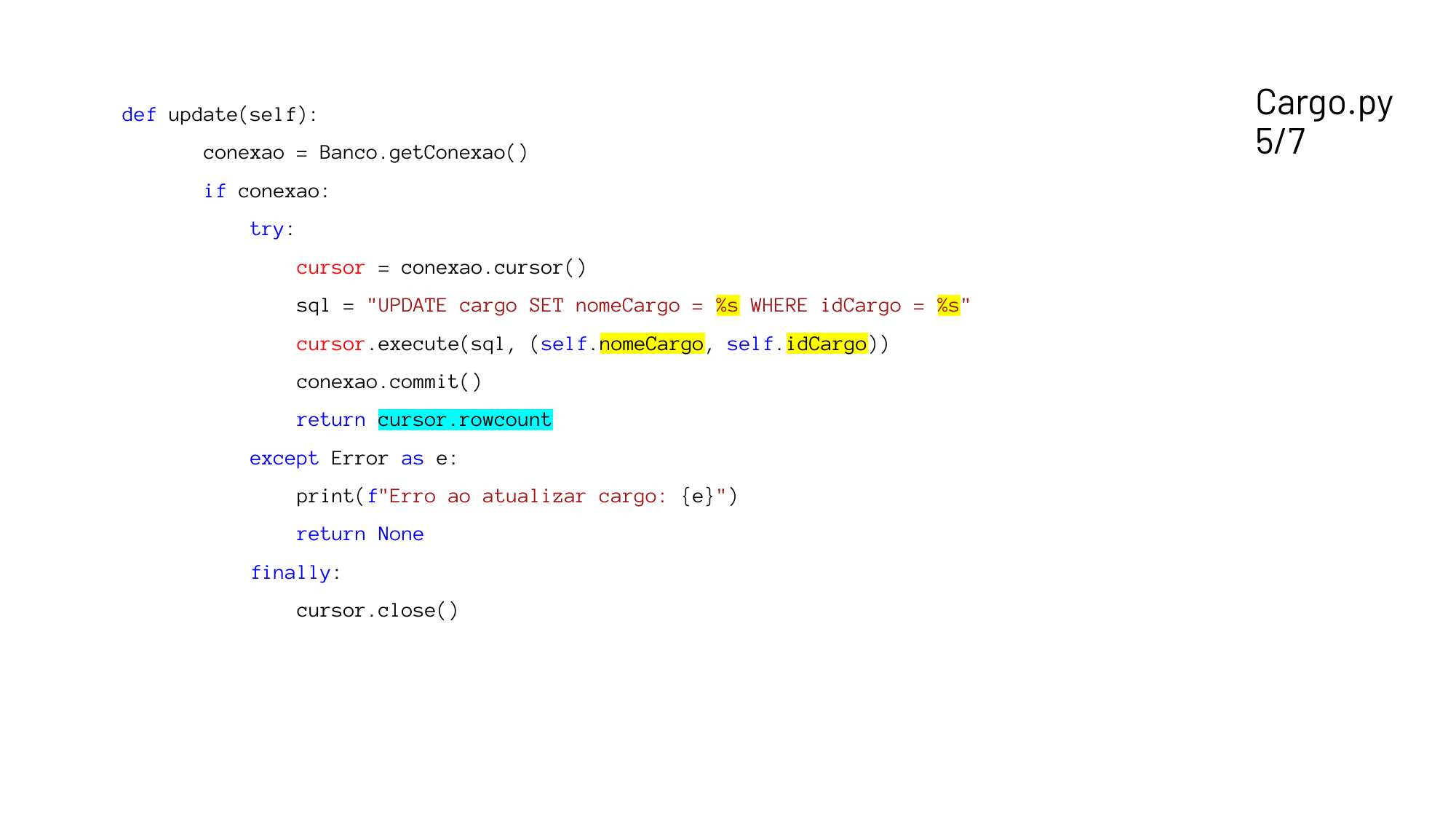

# Cargo.py 5/7
 def update(self):
        conexao = Banco.getConexao()
        if conexao:
            try:
                cursor = conexao.cursor()
                sql = "UPDATE cargo SET nomeCargo = %s WHERE idCargo = %s"
                cursor.execute(sql, (self.nomeCargo, self.idCargo))
                conexao.commit()
                return cursor.rowcount
            except Error as e:
                print(f"Erro ao atualizar cargo: {e}")
                return None
            finally:
                cursor.close()